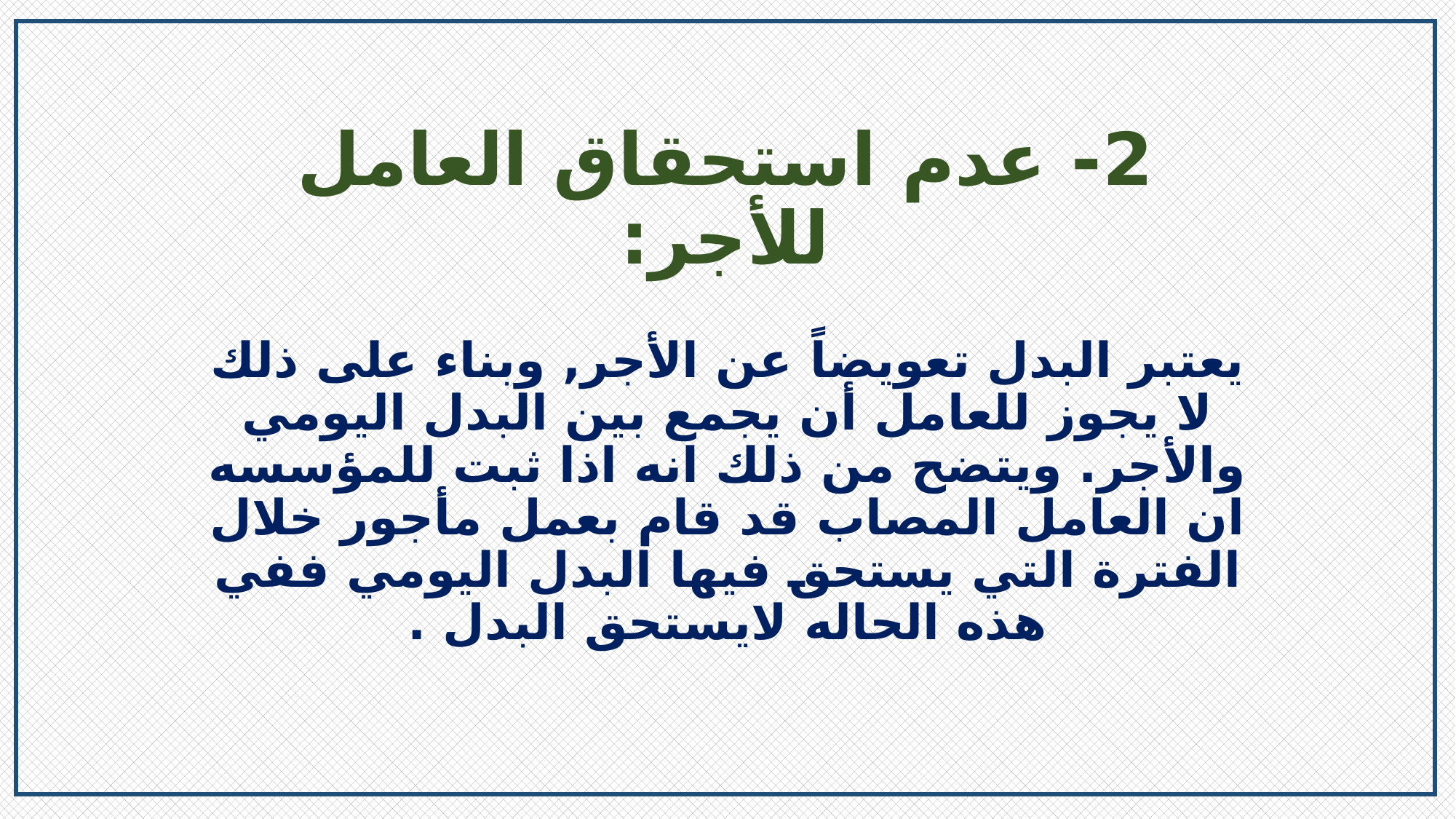

# 2- عدم استحقاق العامل للأجر:

يعتبر البدل تعويضاً عن الأجر, وبناء على ذلك لا يجوز للعامل أن يجمع بين البدل اليومي والأجر. ويتضح من ذلك انه اذا ثبت للمؤسسه ان العامل المصاب قد قام بعمل مأجور خلال الفترة التي يستحق فيها البدل اليومي ففي هذه الحاله لايستحق البدل .